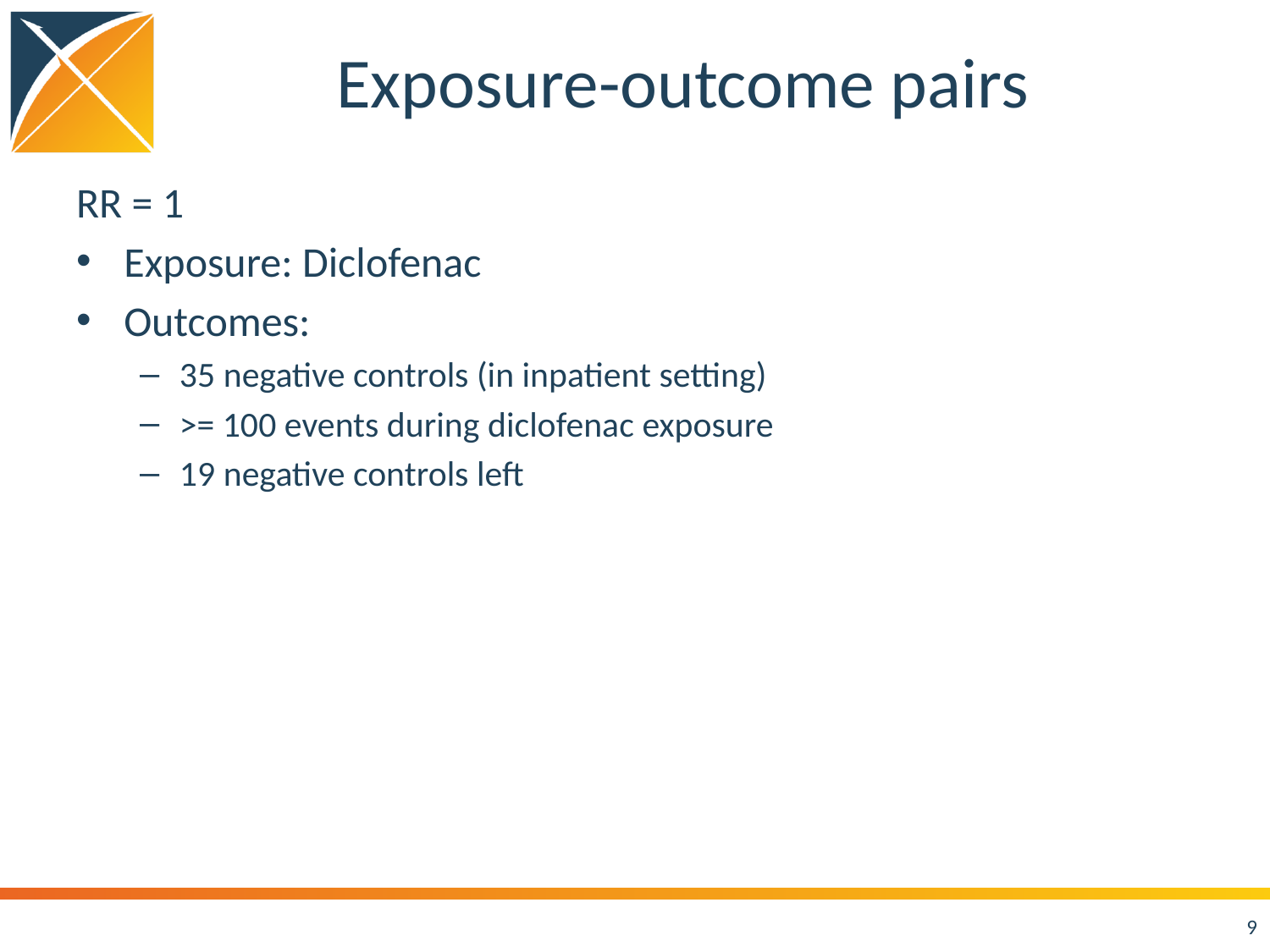

# Exposure-outcome pairs
RR = 1
Exposure: Diclofenac
Outcomes:
35 negative controls (in inpatient setting)
>= 100 events during diclofenac exposure
19 negative controls left

9